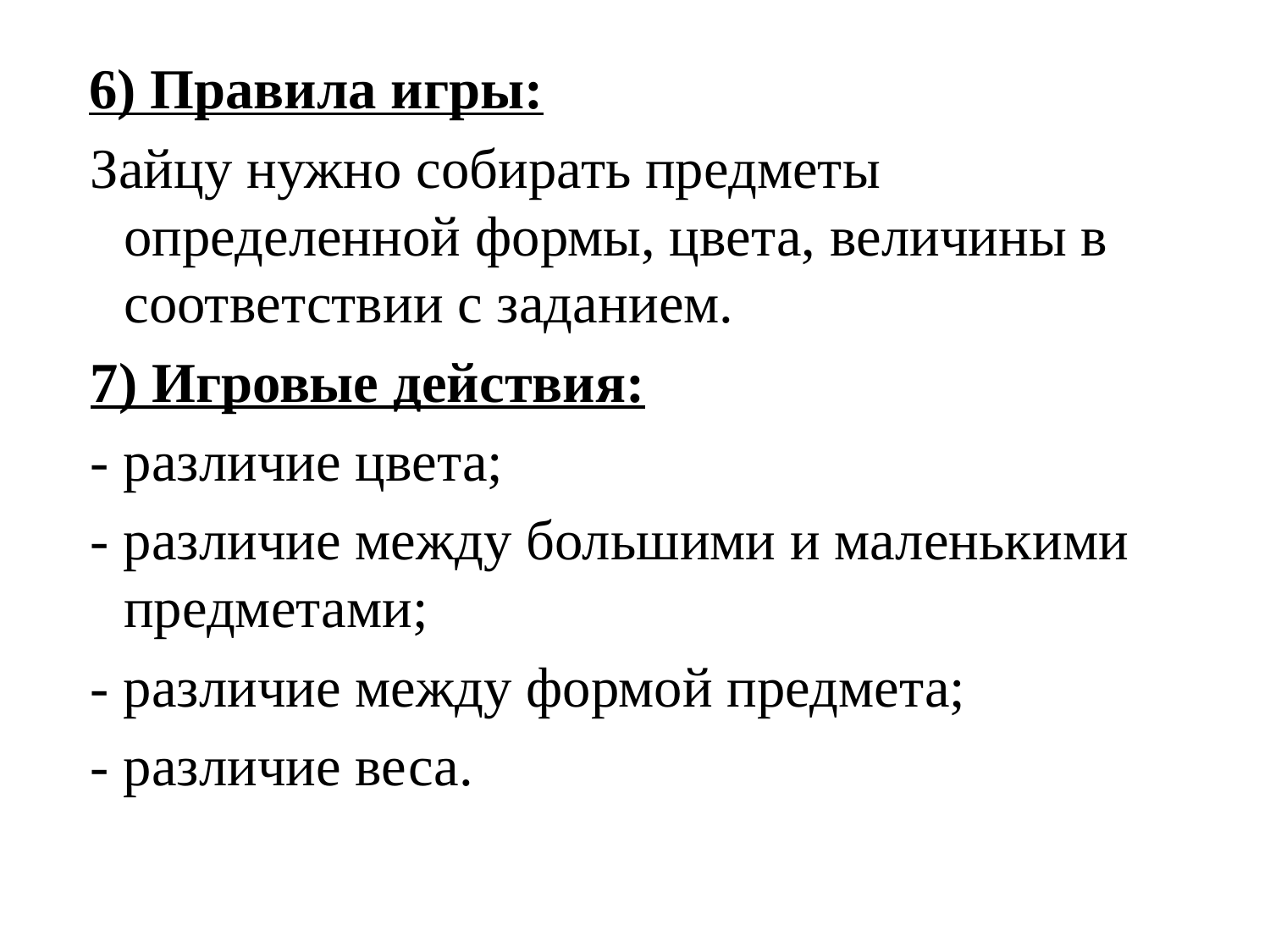

#
 6) Правила игры:
 Зайцу нужно собирать предметы определенной формы, цвета, величины в соответствии с заданием.
 7) Игровые действия:
 - различие цвета;
 - различие между большими и маленькими предметами;
 - различие между формой предмета;
 - различие веса.